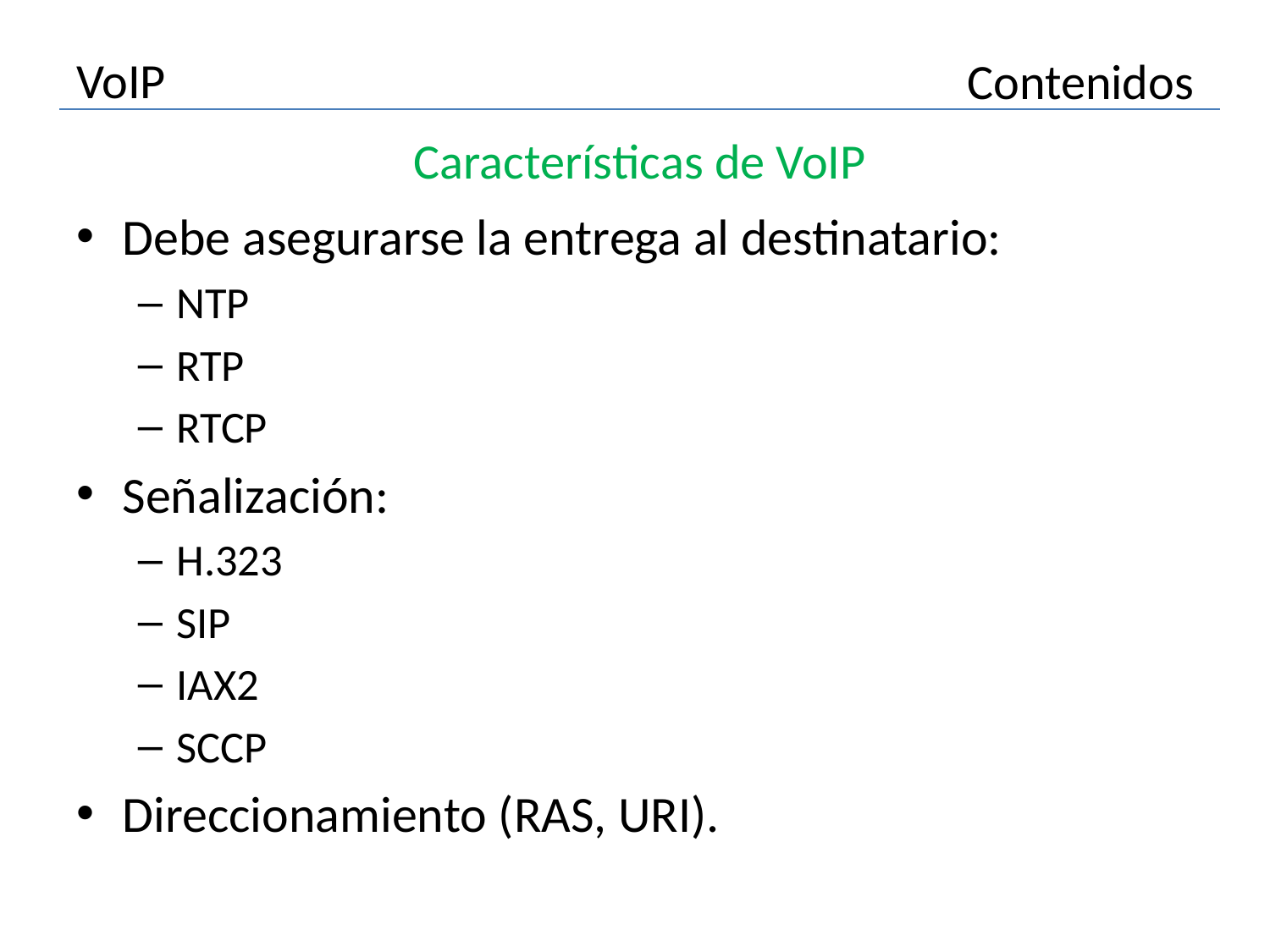

# VoIP
Contenidos
Características de VoIP
Debe asegurarse la entrega al destinatario:
NTP
RTP
RTCP
Señalización:
H.323
SIP
IAX2
SCCP
Direccionamiento (RAS, URI).